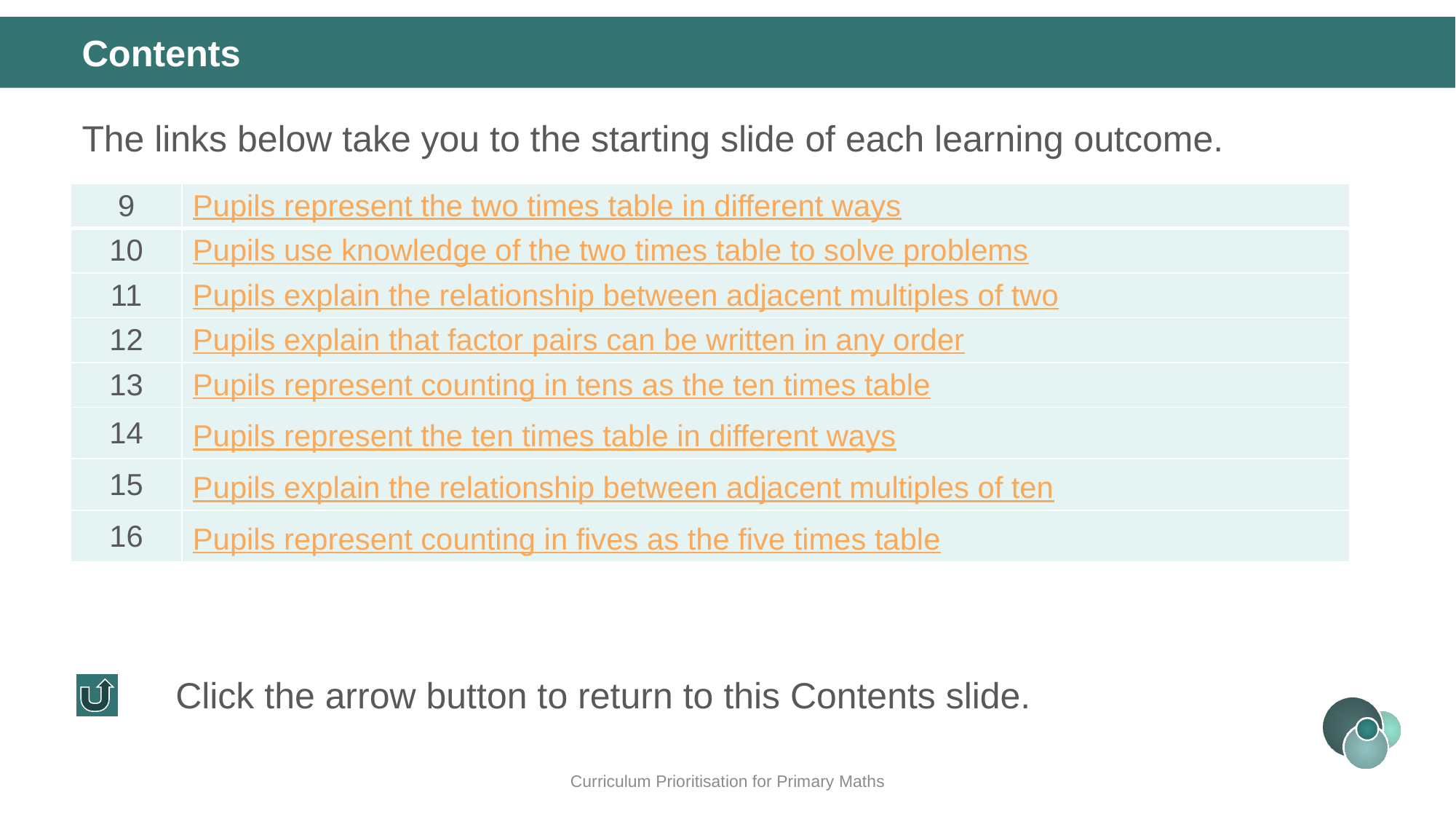

Contents
The links below take you to the starting slide of each learning outcome.
| 9 | Pupils represent the two times table in different ways |
| --- | --- |
| 10 | Pupils use knowledge of the two times table to solve problems |
| 11 | Pupils explain the relationship between adjacent multiples of two |
| 12 | Pupils explain that factor pairs can be written in any order |
| 13 | Pupils represent counting in tens as the ten times table |
| 14 | Pupils represent the ten times table in different ways |
| 15 | Pupils explain the relationship between adjacent multiples of ten |
| 16 | Pupils represent counting in fives as the five times table |
Click the arrow button to return to this Contents slide.

Curriculum Prioritisation for Primary Maths